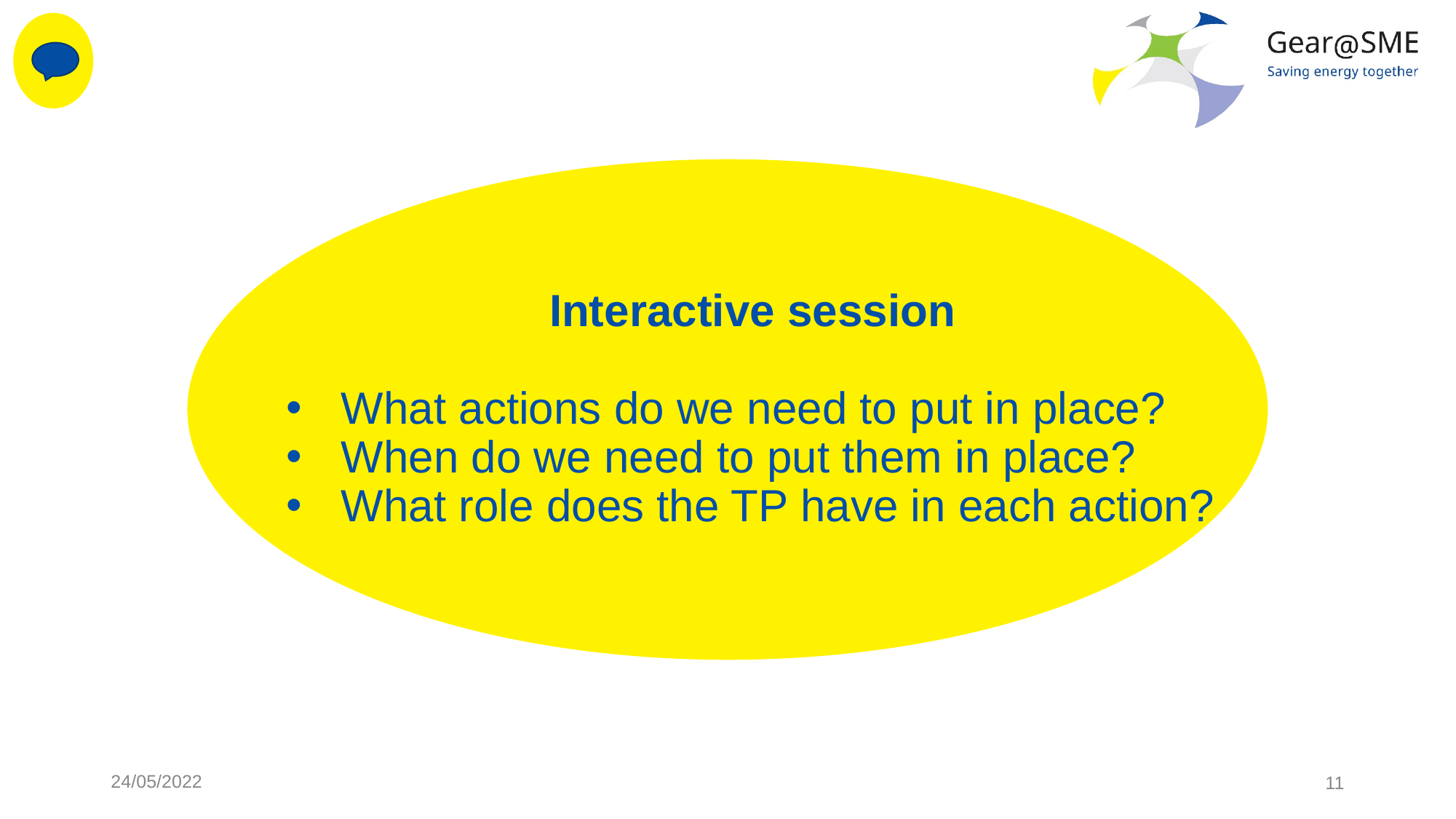

Interactive session

What actions do we need to put in place?
When do we need to put them in place?
What role does the TP have in each action?

24/05/2022
11